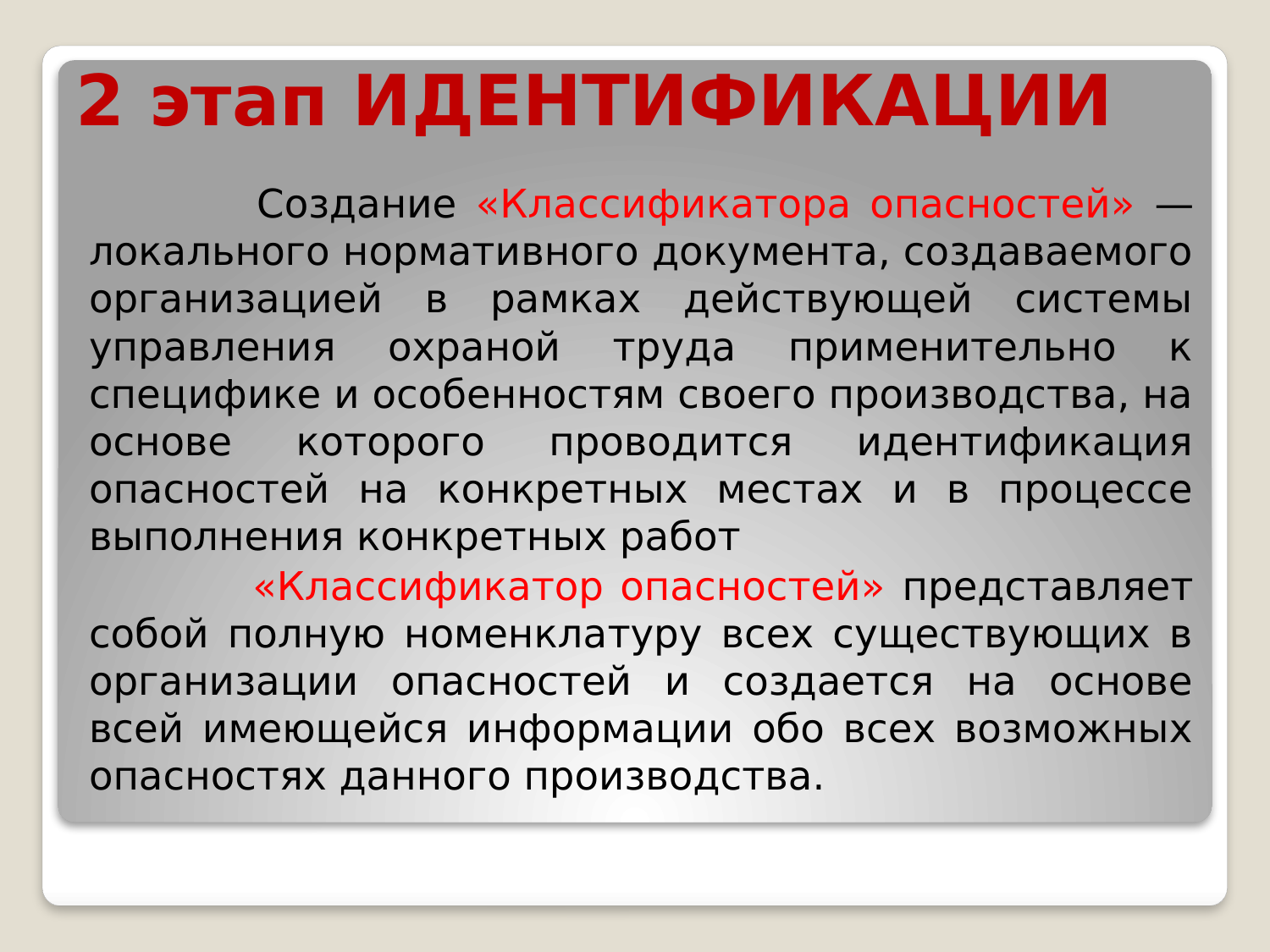

# 2 этап ИДЕНТИФИКАЦИИ
          Создание «Классификатора опасностей» — локального нормативного документа, создаваемого организацией в рамках действующей системы управления охраной труда применительно к специфике и особенностям своего производства, на основе которого проводится идентификация опасностей на конкретных местах и в процессе выполнения конкретных работ
          «Классификатор опасностей» представляет собой полную номенклатуру всех существующих в организации опасностей и создается на основе всей имеющейся информации обо всех возможных опасностях данного производства.